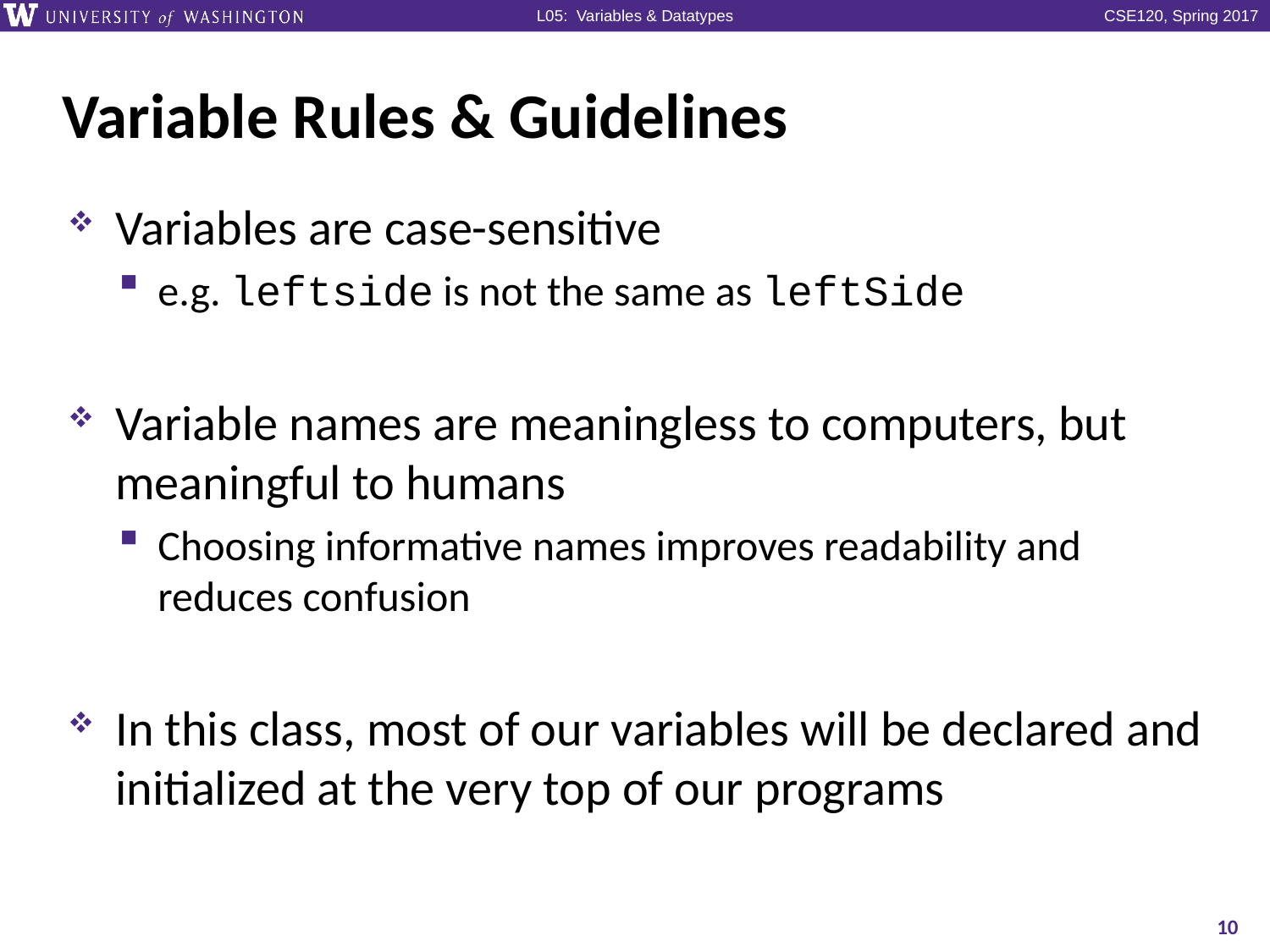

# Variable Rules & Guidelines
Variables are case-sensitive
e.g. leftside is not the same as leftSide

Variable names are meaningless to computers, but meaningful to humans
Choosing informative names improves readability and reduces confusion

In this class, most of our variables will be declared and initialized at the very top of our programs
10